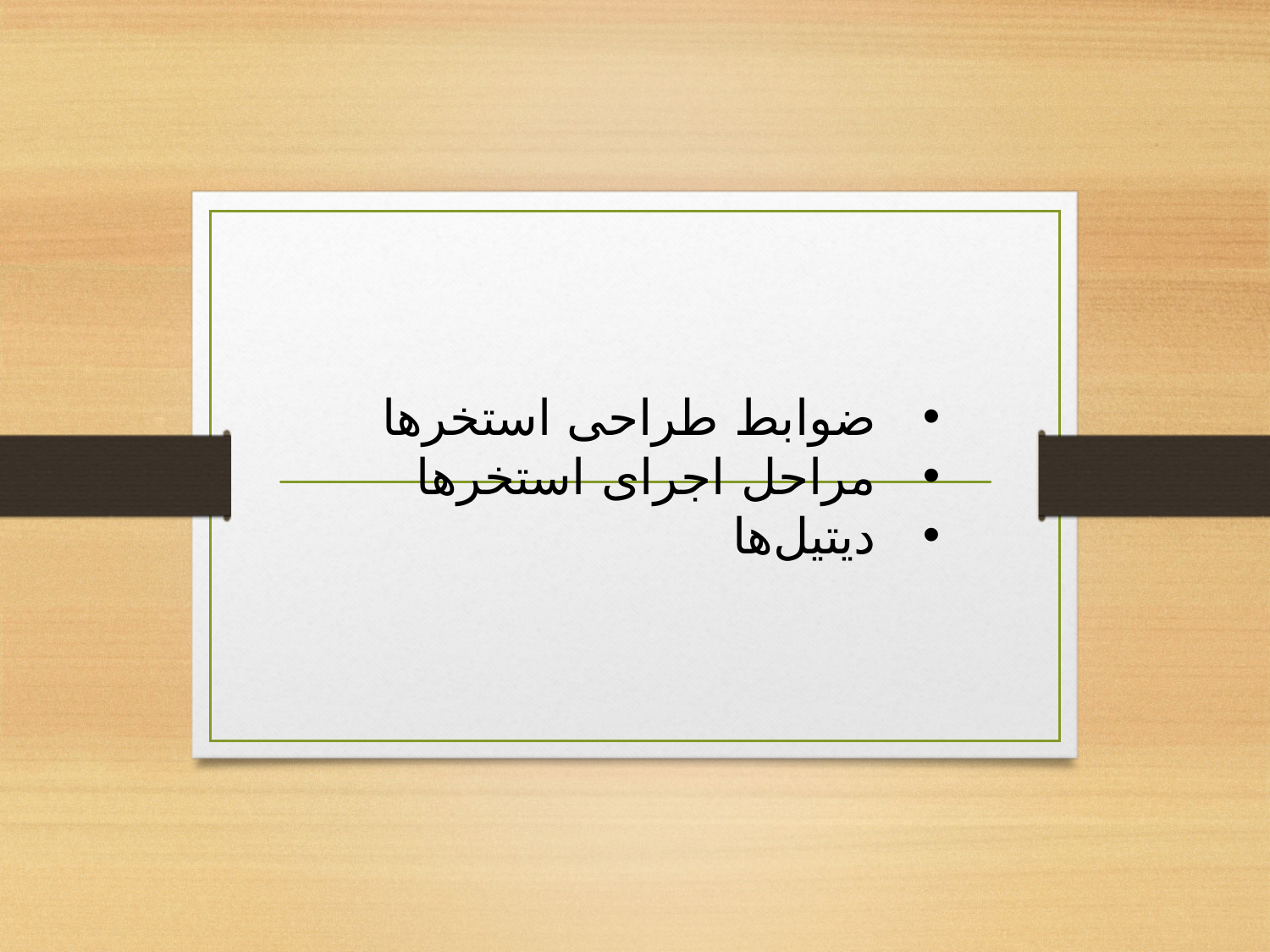

ضوابط طراحی استخرها
مراحل اجرای استخرها
دیتیل‌ها